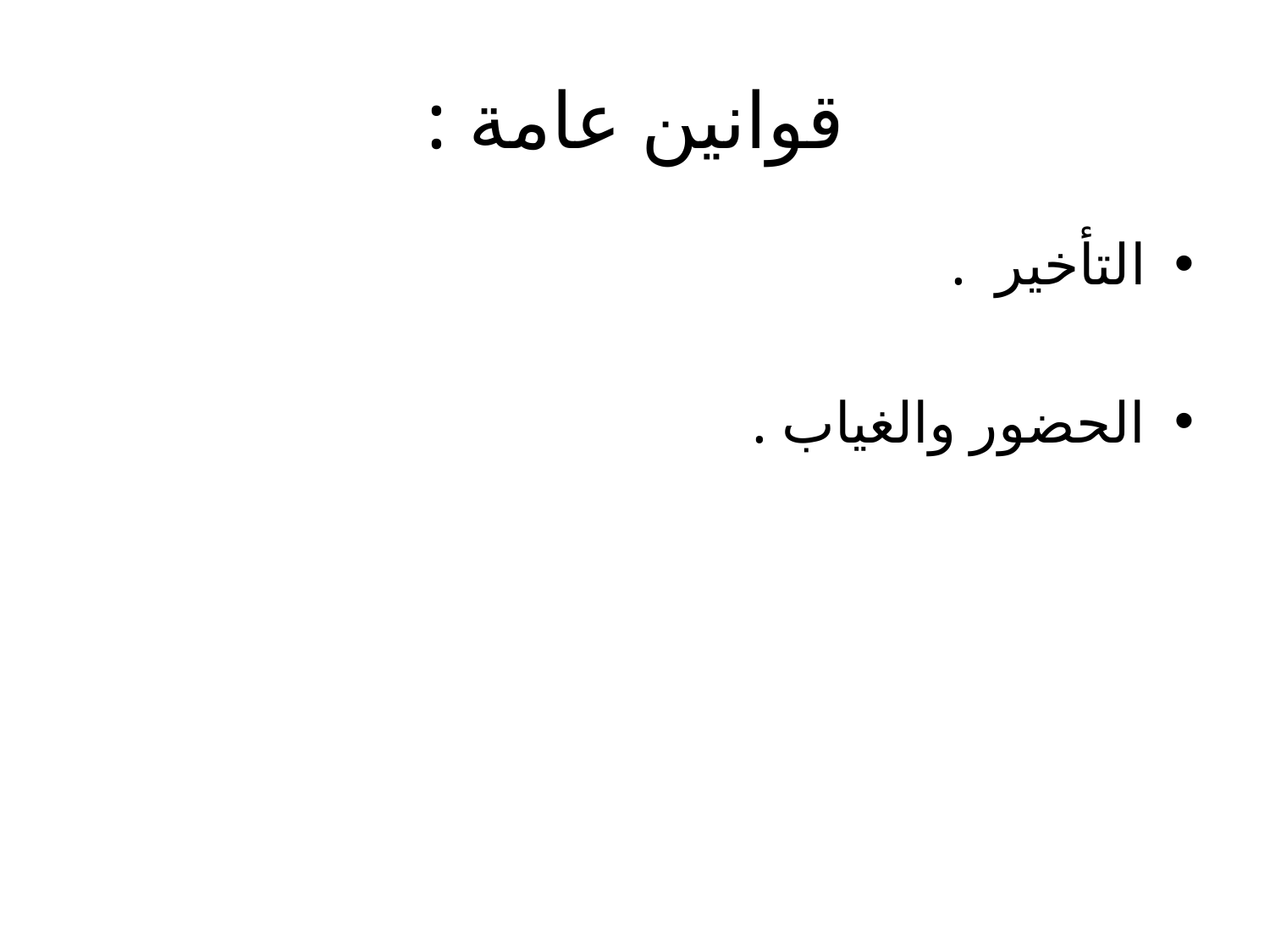

# قوانين عامة :
التأخير  .

الحضور والغياب .